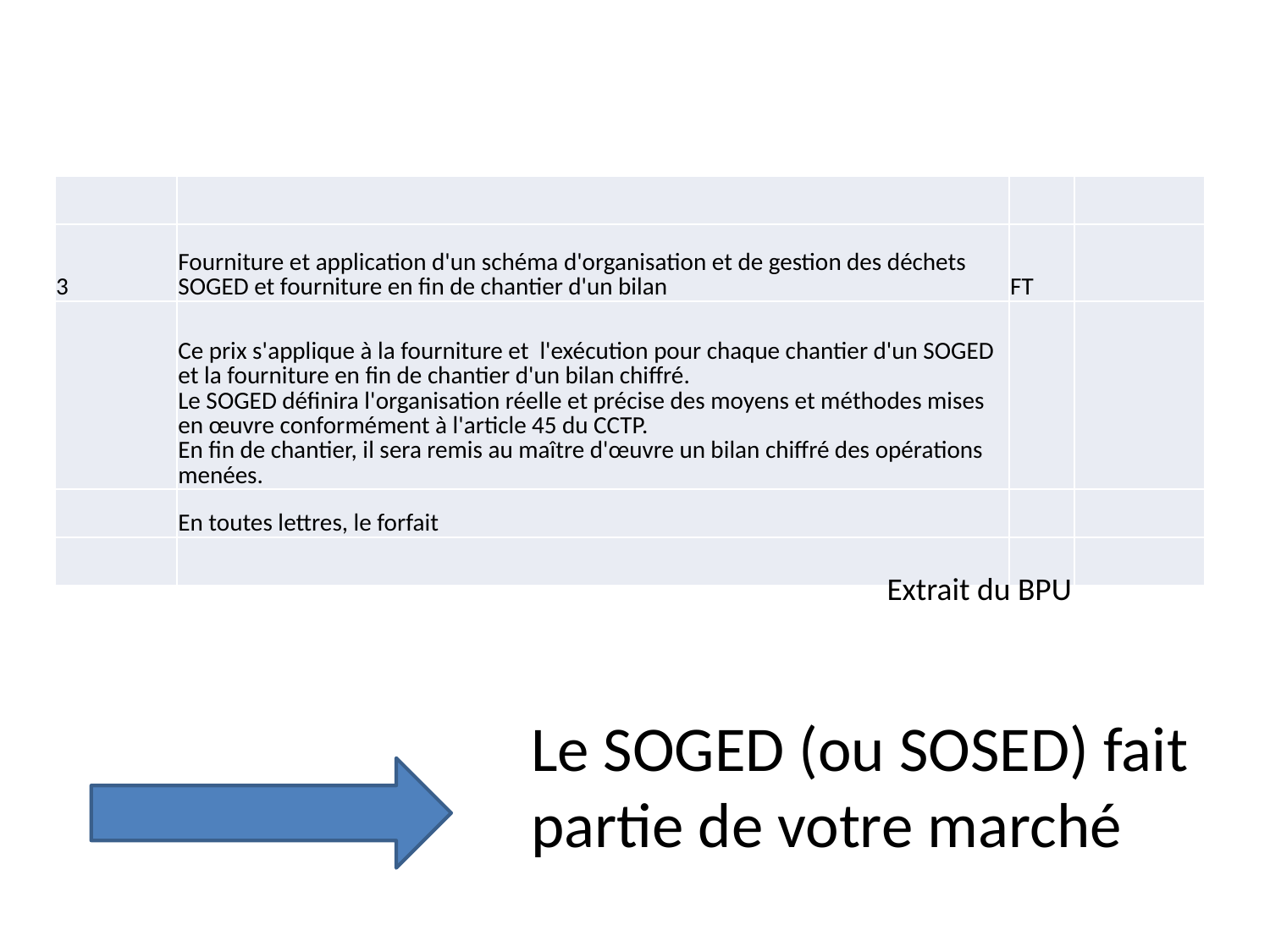

|  |  |  |  |
| --- | --- | --- | --- |
| 3 | Fourniture et application d'un schéma d'organisation et de gestion des déchets SOGED et fourniture en fin de chantier d'un bilan | FT |  |
|  | Ce prix s'applique à la fourniture et l'exécution pour chaque chantier d'un SOGED et la fourniture en fin de chantier d'un bilan chiffré. Le SOGED définira l'organisation réelle et précise des moyens et méthodes mises en œuvre conformément à l'article 45 du CCTP. En fin de chantier, il sera remis au maître d'œuvre un bilan chiffré des opérations menées. |  |  |
|  | En toutes lettres, le forfait |  |  |
|  |  |  |  |
Extrait du BPU
Le SOGED (ou SOSED) fait partie de votre marché